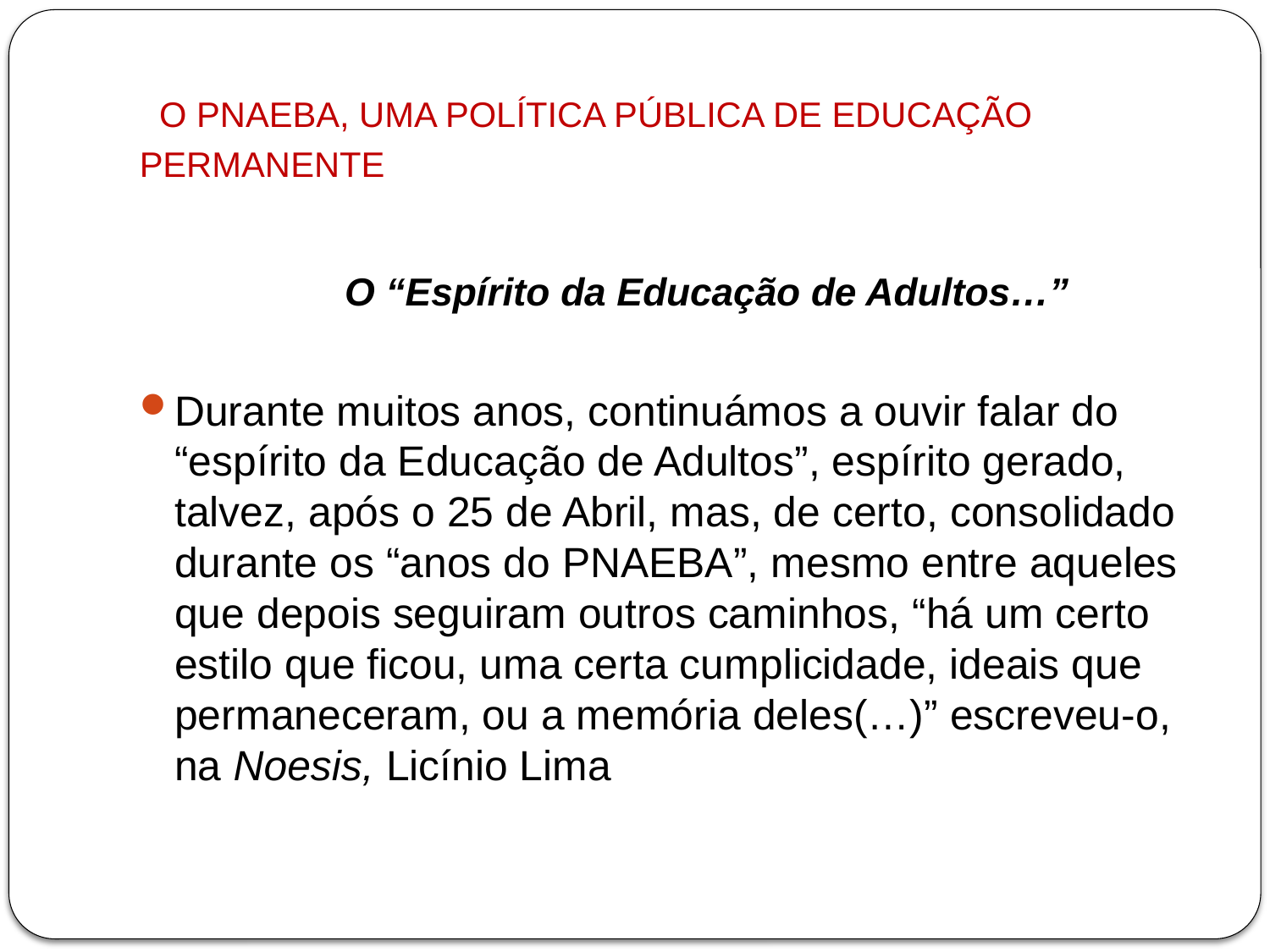

# O PNAEBA, UMA POLÍTICA PÚBLICA DE EDUCAÇÃO PERMANENTE

                   O “Espírito da Educação de Adultos…”

Durante muitos anos, continuámos a ouvir falar do “espírito da Educação de Adultos”, espírito gerado, talvez, após o 25 de Abril, mas, de certo, consolidado durante os “anos do PNAEBA”, mesmo entre aqueles que depois seguiram outros caminhos, “há um certo estilo que ficou, uma certa cumplicidade, ideais que permaneceram, ou a memória deles(…)” escreveu-o, na Noesis, Licínio Lima